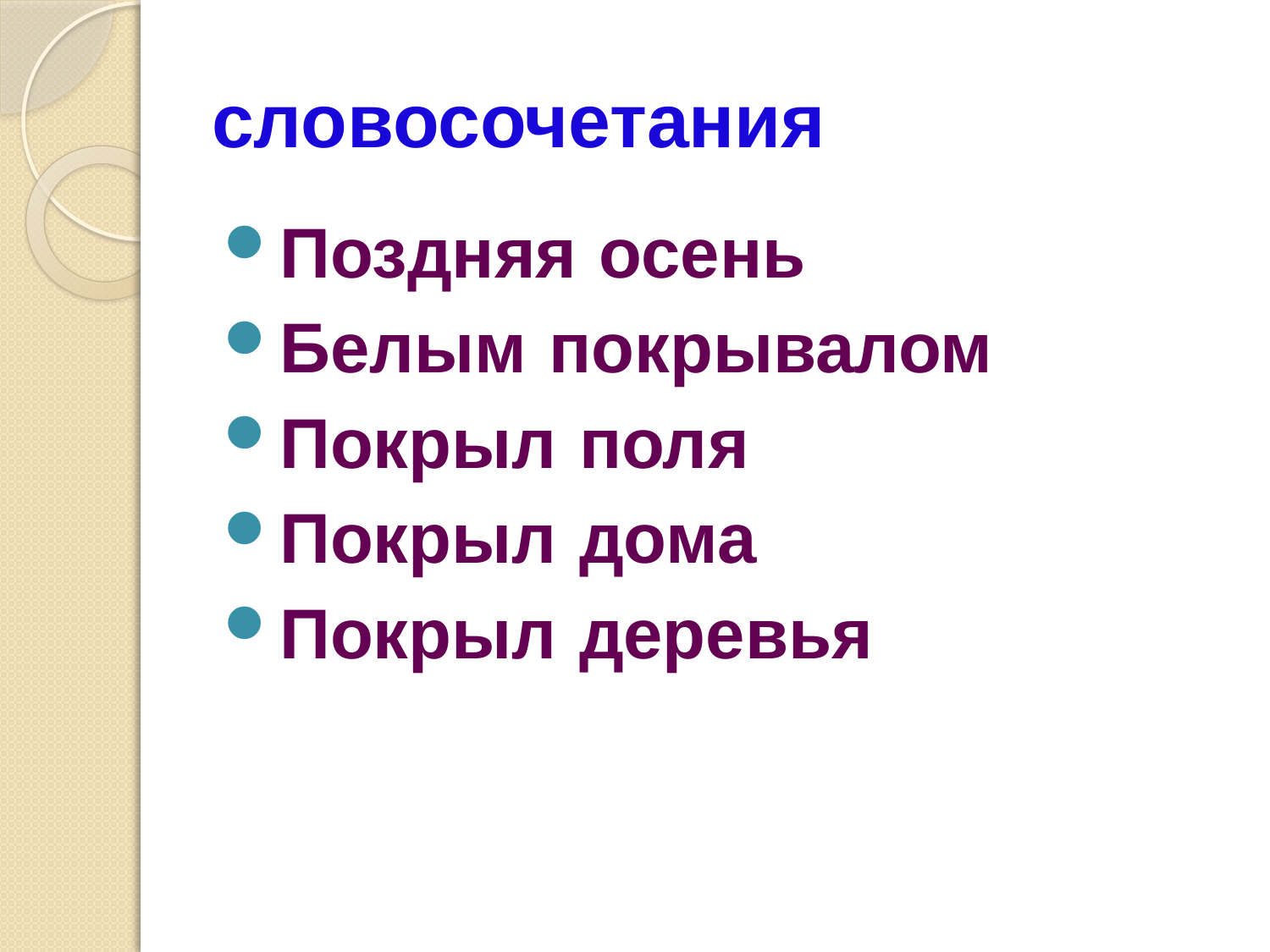

# словосочетания
Поздняя осень
Белым покрывалом
Покрыл поля
Покрыл дома
Покрыл деревья